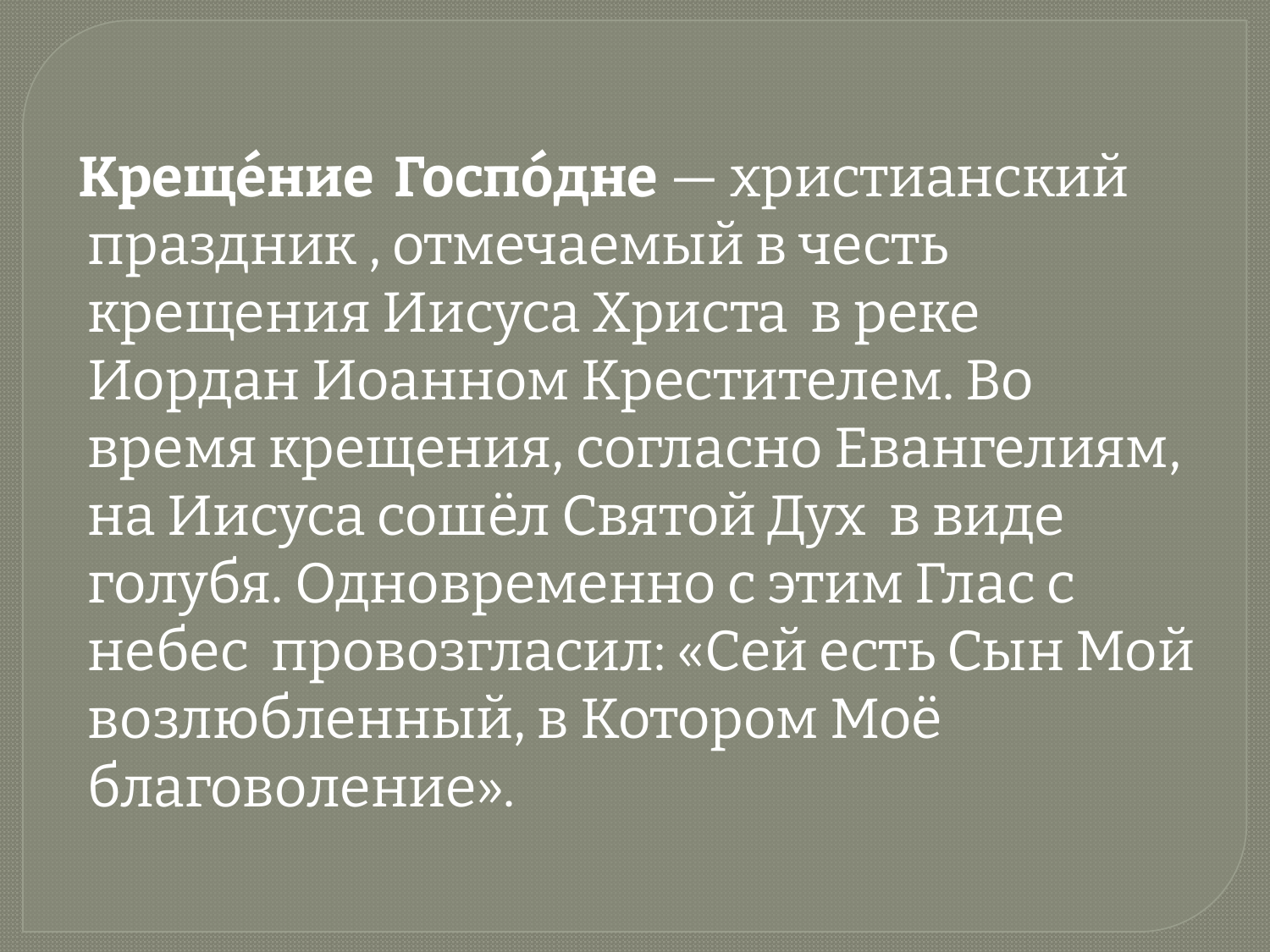

Креще́ние  Госпо́дне — христианский праздник , отмечаемый в честь крещения Иисуса Христа  в реке Иордан Иоанном Крестителем. Во время крещения, согласно Евангелиям, на Иисуса сошёл Святой Дух  в виде голубя. Одновременно с этим Глас с небес  провозгласил: «Сей есть Сын Мой возлюбленный, в Котором Моё благоволение».